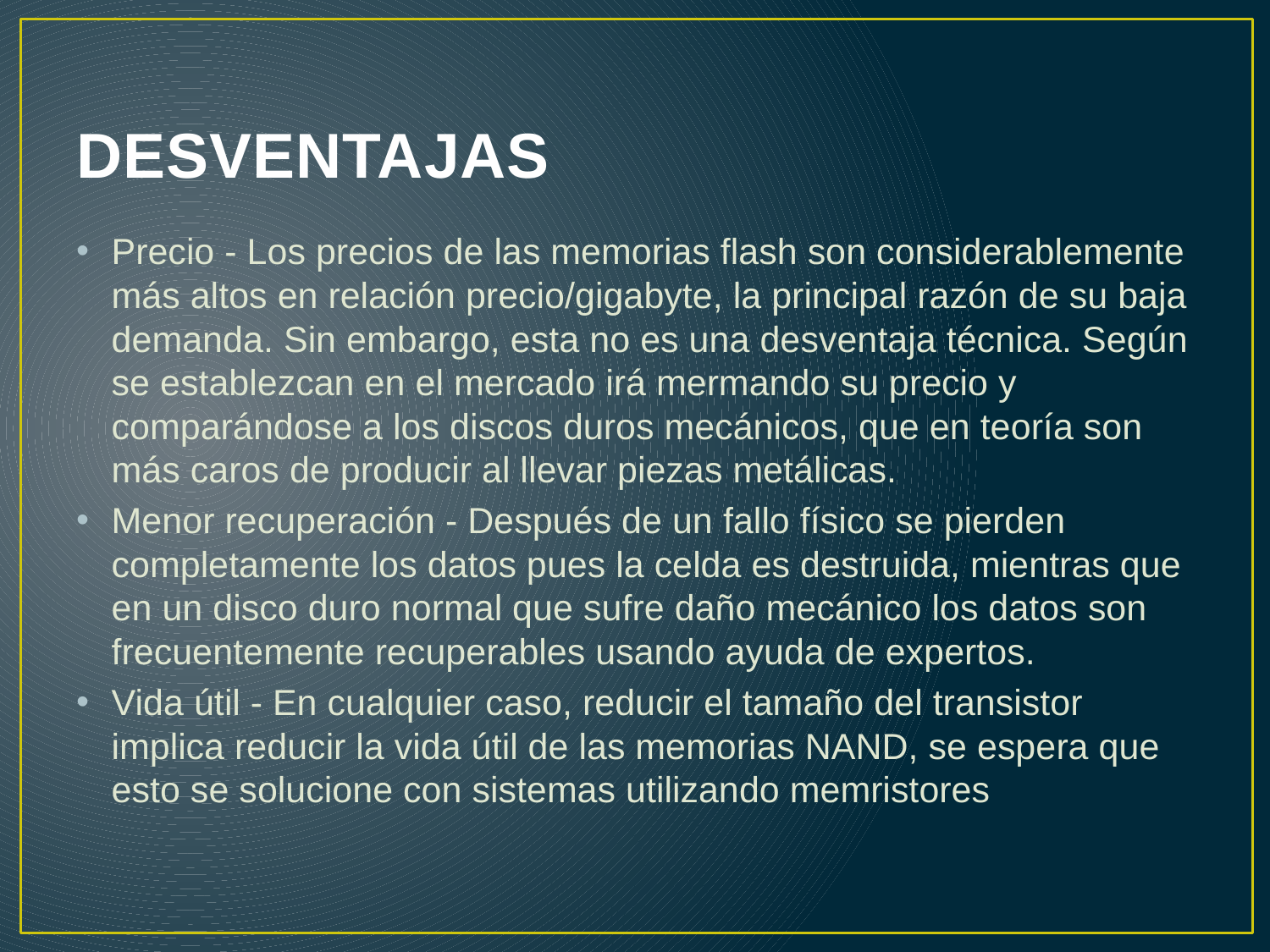

# DESVENTAJAS
Precio - Los precios de las memorias flash son considerablemente más altos en relación precio/gigabyte, la principal razón de su baja demanda. Sin embargo, esta no es una desventaja técnica. Según se establezcan en el mercado irá mermando su precio y comparándose a los discos duros mecánicos, que en teoría son más caros de producir al llevar piezas metálicas.
Menor recuperación - Después de un fallo físico se pierden completamente los datos pues la celda es destruida, mientras que en un disco duro normal que sufre daño mecánico los datos son frecuentemente recuperables usando ayuda de expertos.
Vida útil - En cualquier caso, reducir el tamaño del transistor implica reducir la vida útil de las memorias NAND, se espera que esto se solucione con sistemas utilizando memristores